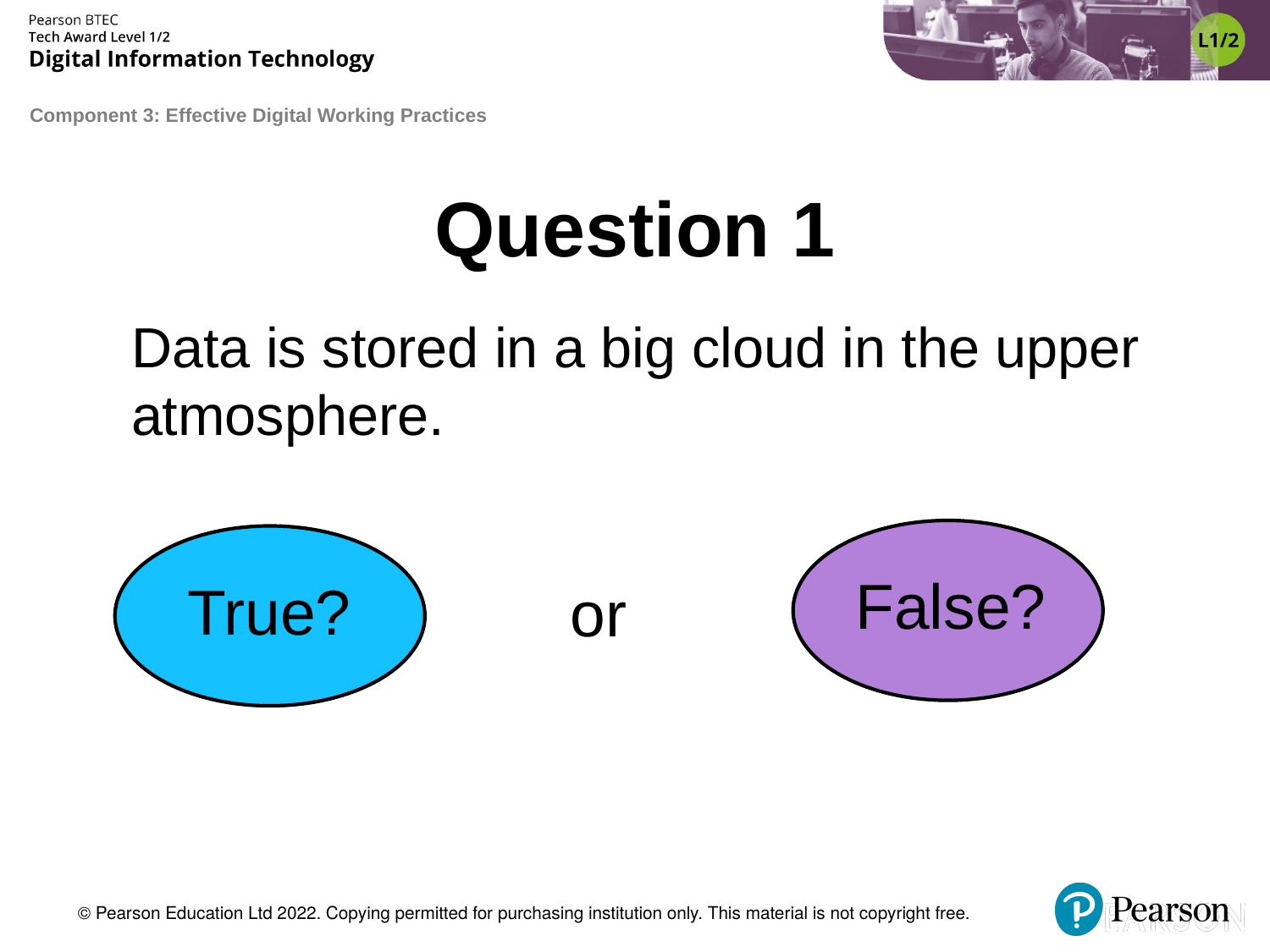

# Question 1
Data is stored in a big cloud in the upper atmosphere.

False?
True?
or
© Pearson Education Ltd 2022. Copying permitted for purchasing institution only. This material is not copyright free.